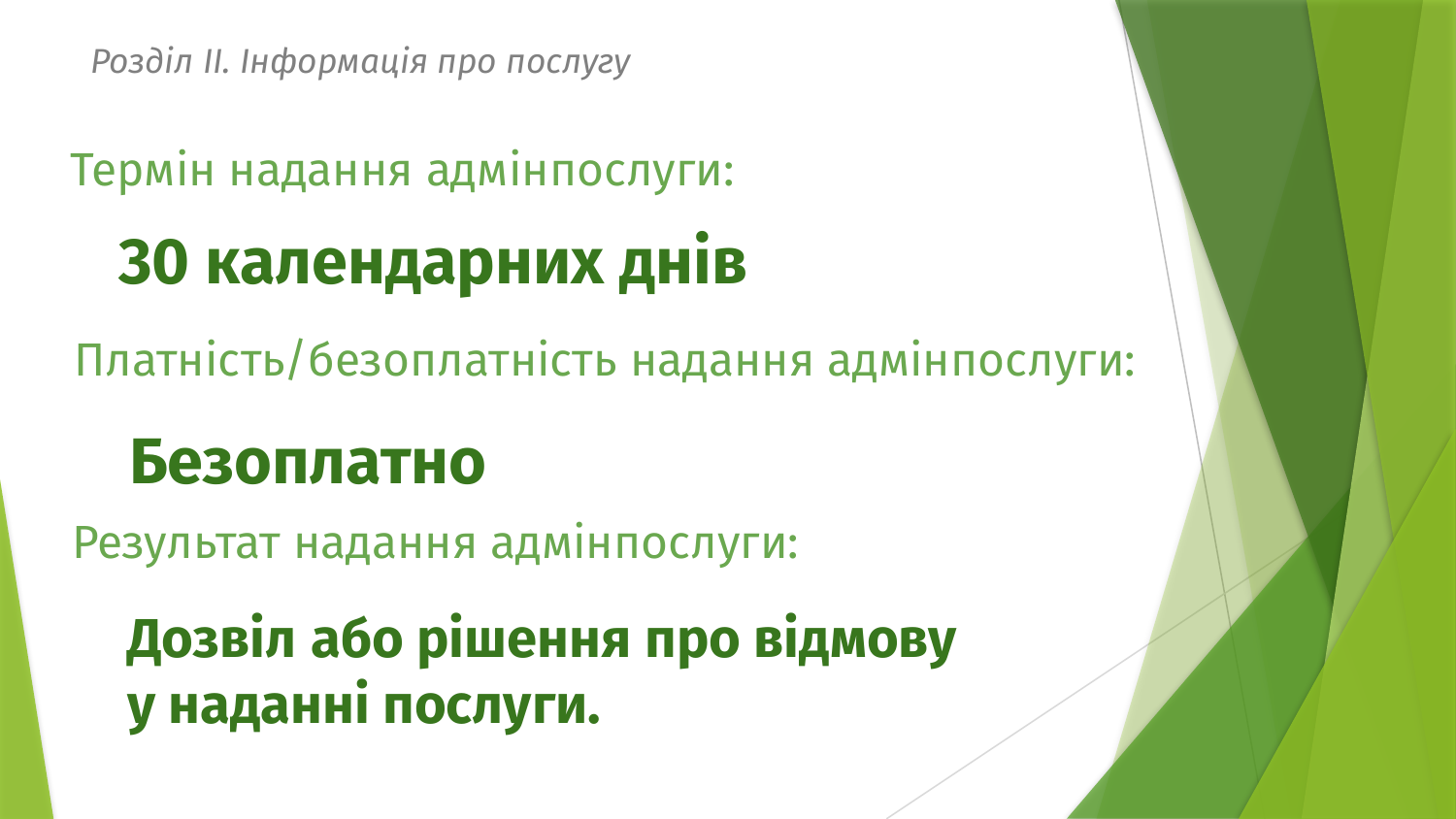

Розділ ІІ. Інформація про послугу
# Термін надання адмінпослуги:
30 календарних днів
Платність/безоплатність надання адмінпослуги:
Безоплатно
Результат надання адмінпослуги:
Дозвіл або рішення про відмову
у наданні послуги.